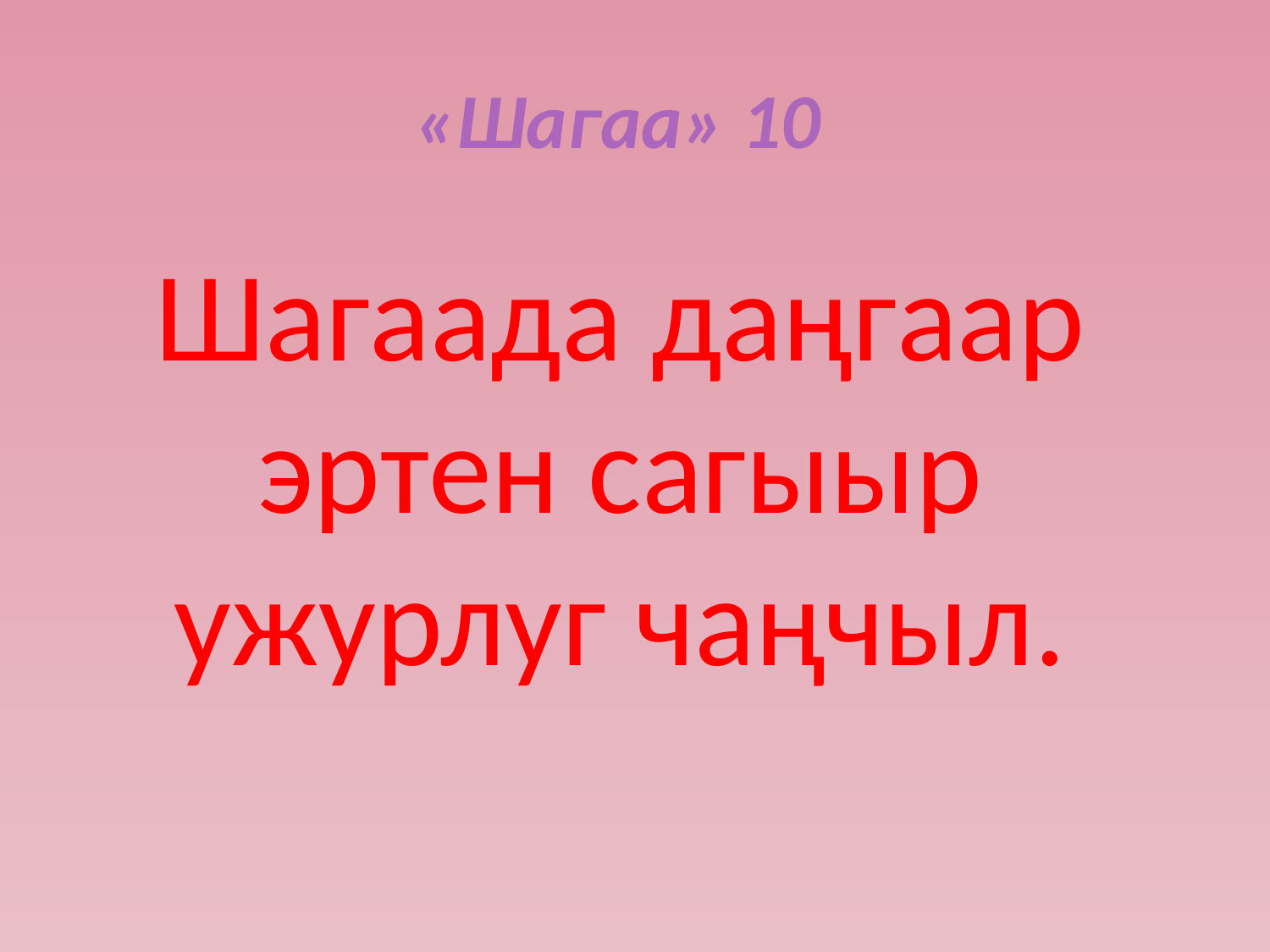

# «Шагаа» 10

Шагаада даңгаар эртен сагыыр ужурлуг чаңчыл.